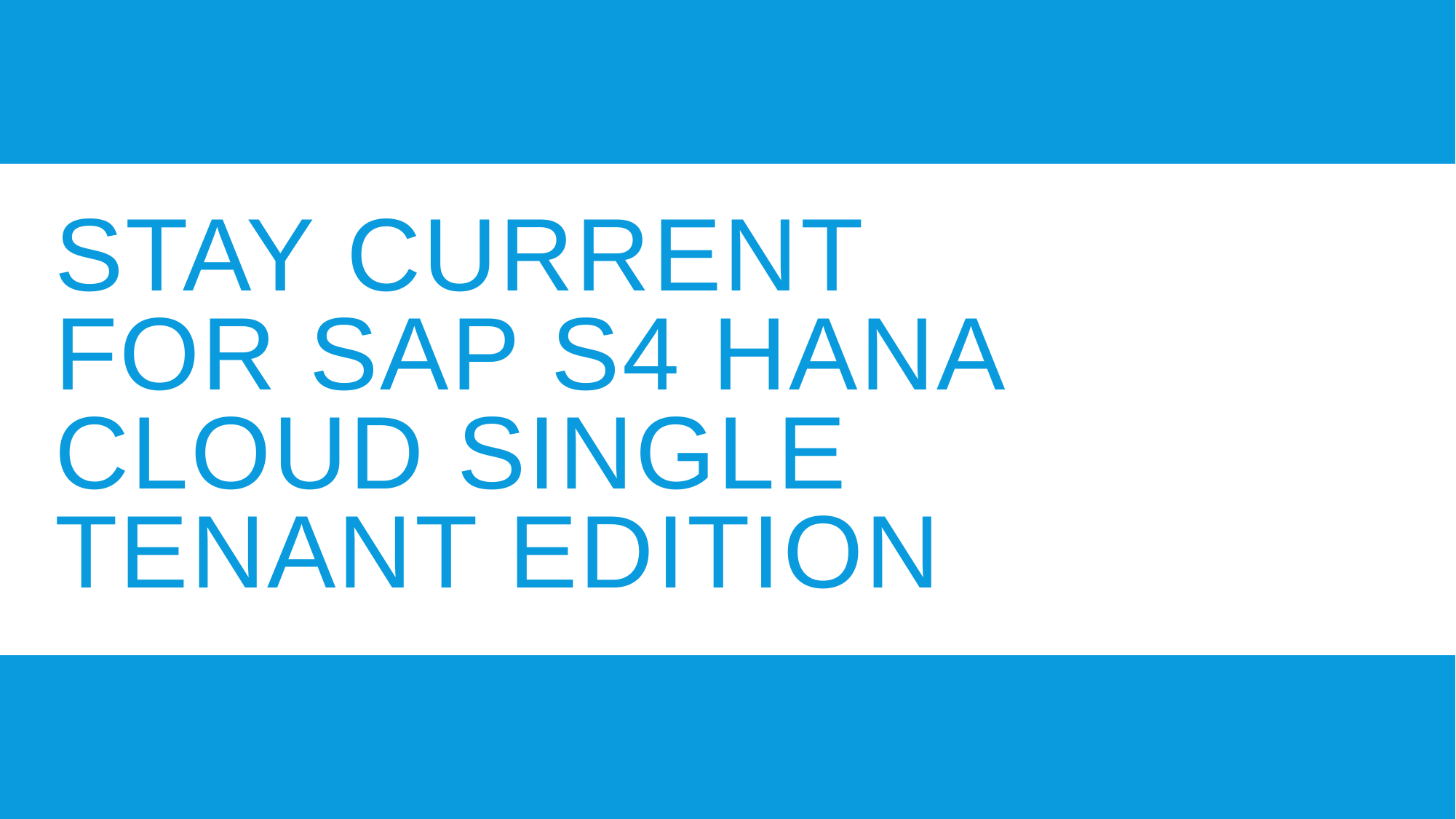

# Stay Current for SAP S4 HANA Cloud single tenant edition